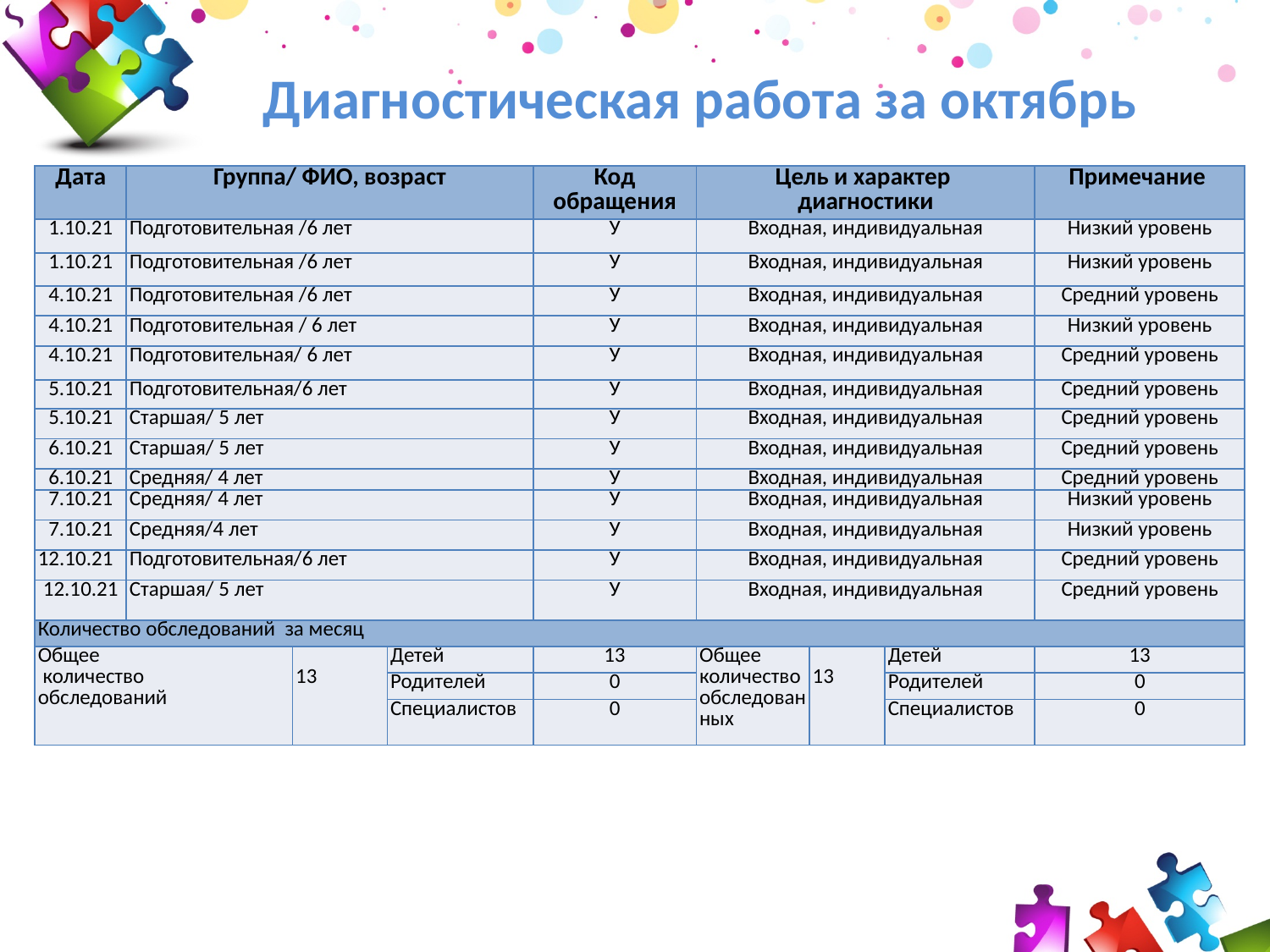

# Диагностическая работа за октябрь
| Дата | Группа/ ФИО, возраст |  |  | Код обращения | Цель и характер диагностики |  |  | Примечание |
| --- | --- | --- | --- | --- | --- | --- | --- | --- |
| 1.10.21 | Подготовительная /6 лет |  |  | У | Входная, индивидуальная |  |  | Низкий уровень |
| 1.10.21 | Подготовительная /6 лет |  |  | У | Входная, индивидуальная |  |  | Низкий уровень |
| 4.10.21 | Подготовительная /6 лет |  |  | У | Входная, индивидуальная |  |  | Средний уровень |
| 4.10.21 | Подготовительная / 6 лет |  |  | У | Входная, индивидуальная |  |  | Низкий уровень |
| 4.10.21 | Подготовительная/ 6 лет |  |  | У | Входная, индивидуальная |  |  | Средний уровень |
| 5.10.21 | Подготовительная/6 лет |  |  | У | Входная, индивидуальная |  |  | Средний уровень |
| 5.10.21 | Старшая/ 5 лет |  |  | У | Входная, индивидуальная |  |  | Средний уровень |
| 6.10.21 | Старшая/ 5 лет |  |  | У | Входная, индивидуальная |  |  | Средний уровень |
| 6.10.21 | Средняя/ 4 лет |  |  | У | Входная, индивидуальная |  |  | Средний уровень |
| 7.10.21 | Средняя/ 4 лет |  |  | У | Входная, индивидуальная |  |  | Низкий уровень |
| 7.10.21 | Средняя/4 лет |  |  | У | Входная, индивидуальная |  |  | Низкий уровень |
| 12.10.21 | Подготовительная/6 лет |  |  | У | Входная, индивидуальная |  |  | Средний уровень |
| 12.10.21 | Старшая/ 5 лет |  |  | У | Входная, индивидуальная |  |  | Средний уровень |
| Количество обследований за месяц |  |  |  |  |  |  |  |  |
| Общее количество обследований |  | 13 | Детей | 13 | Общее количество обследованных | 13 | Детей | 13 |
|  |  |  | Родителей | 0 |  |  | Родителей | 0 |
|  |  |  | Специалистов | 0 |  |  | Специалистов | 0 |